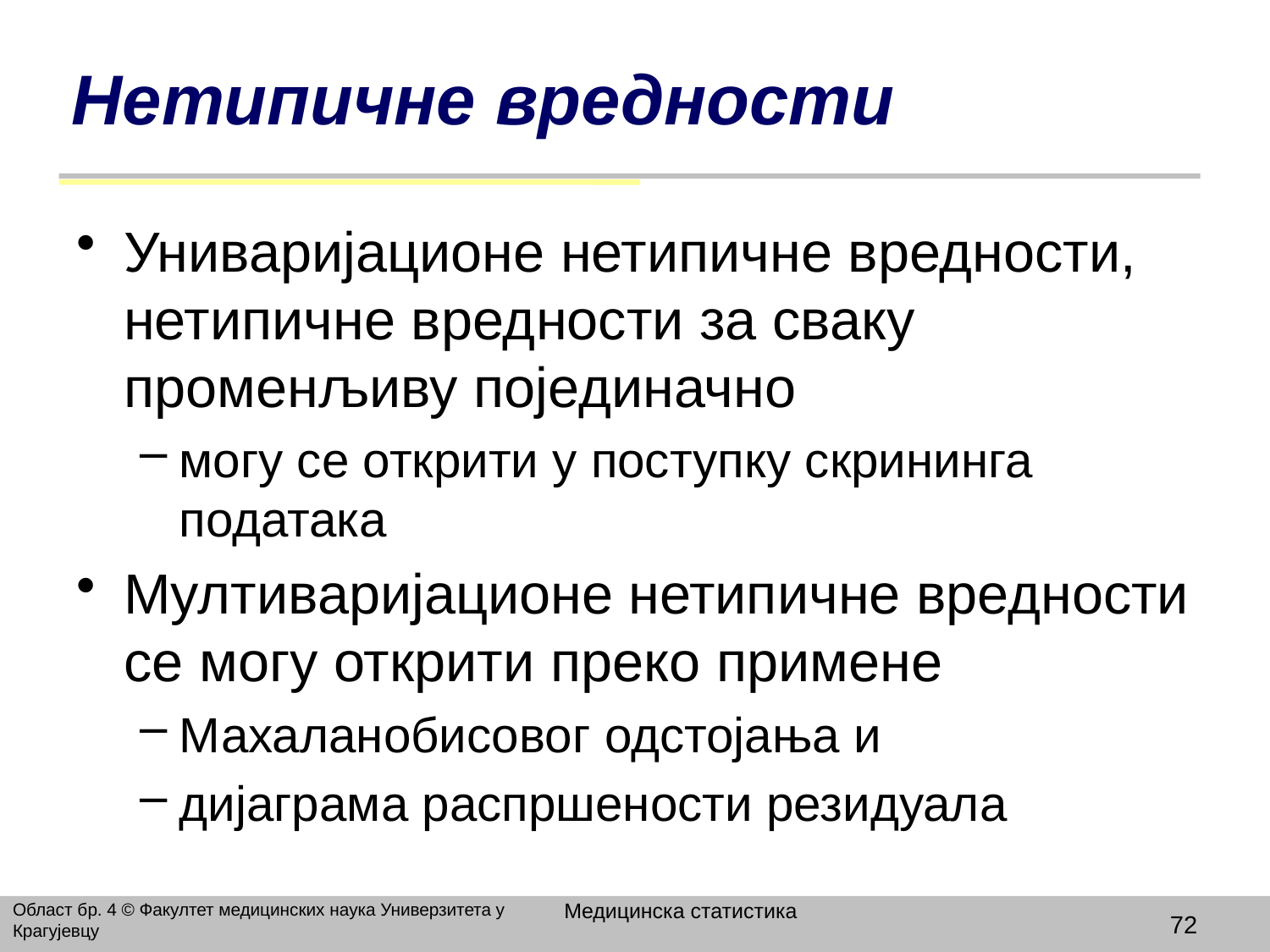

# Нетипичне вредности
Униваријационе нетипичне вредности, нетипичне вредности за сваку променљиву појединачно
могу се открити у поступку скрининга података
Мултиваријационе нетипичне вредности се могу открити преко примене
Махаланобисовог одстојања и
дијаграма распршености резидуала
Медицинска статистика
Област бр. 4 © Факултет медицинских наука Универзитета у Крагујевцу
72